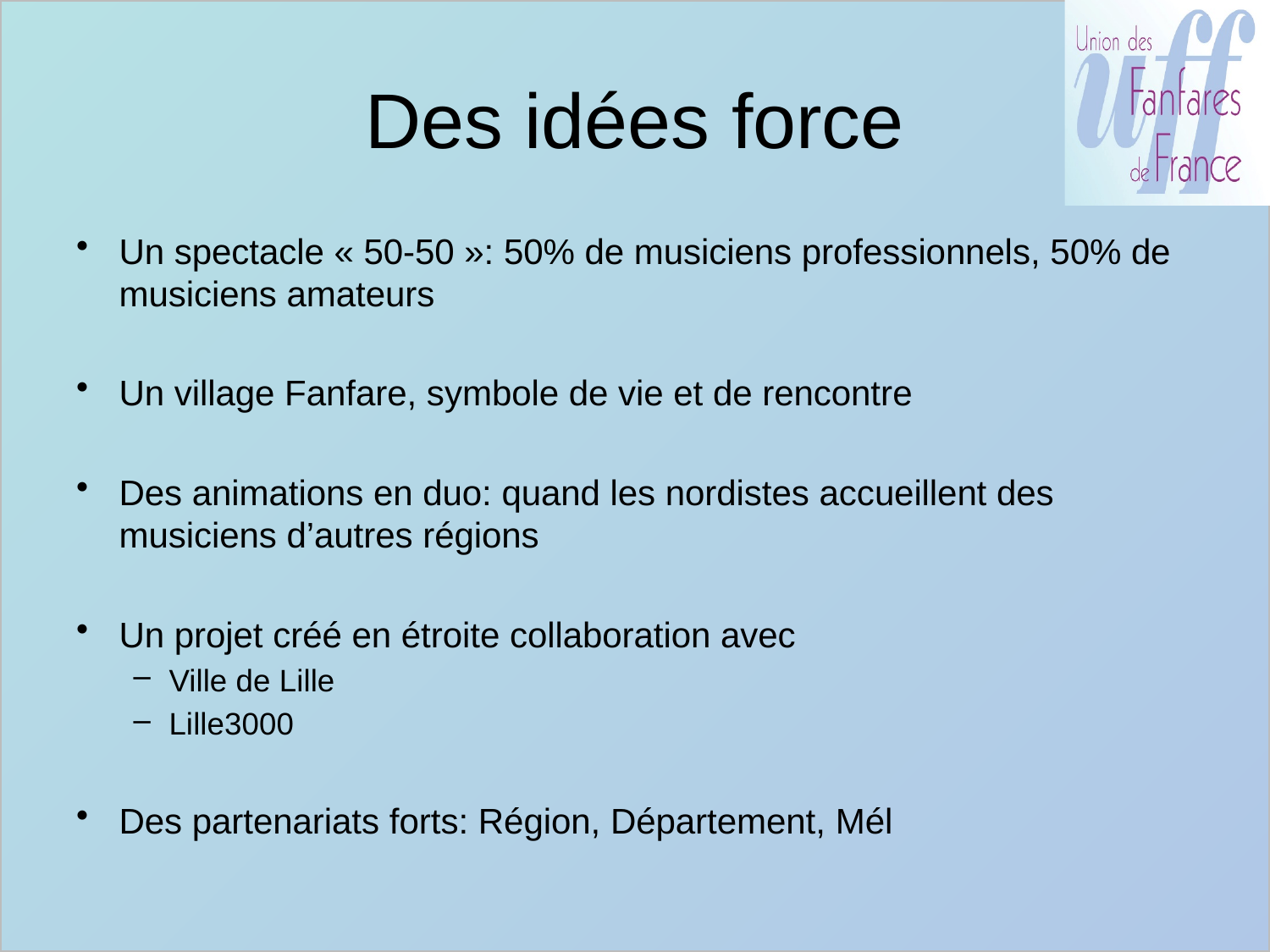

# Des idées force
Un spectacle « 50-50 »: 50% de musiciens professionnels, 50% de musiciens amateurs

Un village Fanfare, symbole de vie et de rencontre

Des animations en duo: quand les nordistes accueillent des musiciens d’autres régions

Un projet créé en étroite collaboration avec
Ville de Lille
Lille3000

Des partenariats forts: Région, Département, Mél